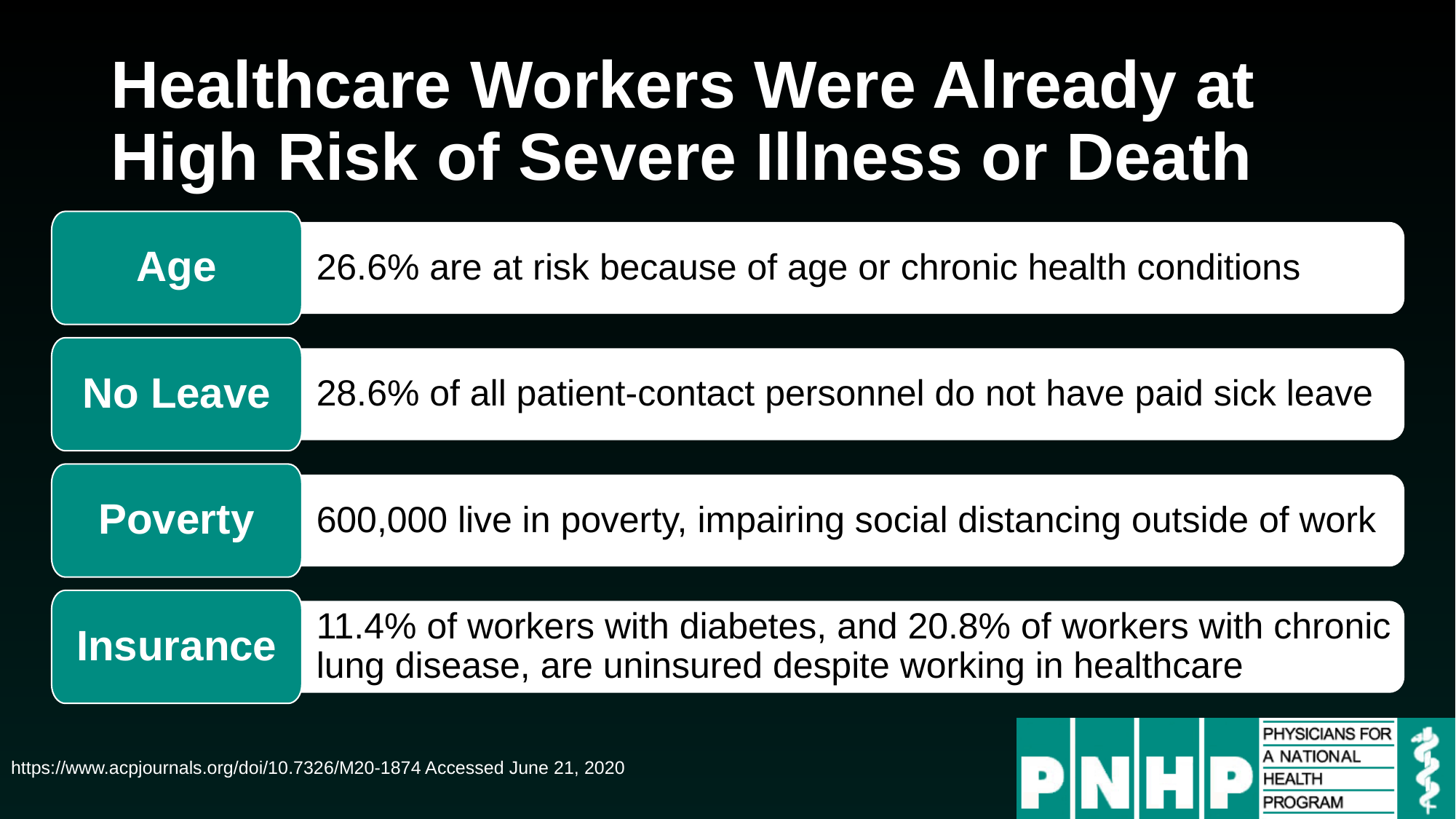

# Healthcare Workers Were Already at High Risk of Severe Illness or Death
Age
26.6% are at risk because of age or chronic health conditions
No Leave
28.6% of all patient-contact personnel do not have paid sick leave
Poverty
600,000 live in poverty, impairing social distancing outside of work
Insurance
11.4% of workers with diabetes, and 20.8% of workers with chronic lung disease, are uninsured despite working in healthcare
https://www.acpjournals.org/doi/10.7326/M20-1874 Accessed June 21, 2020